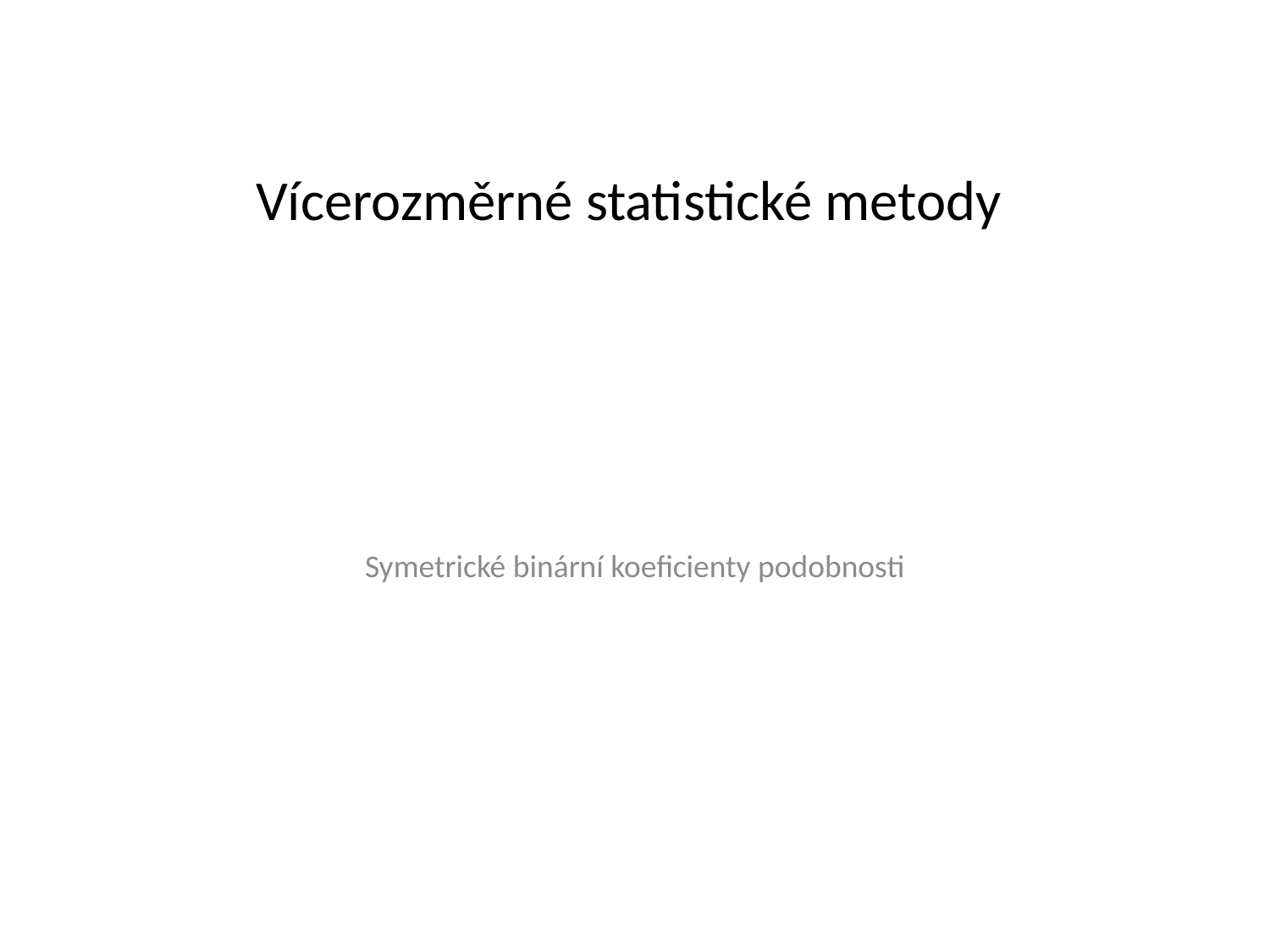

# Vícerozměrné statistické metody
Symetrické binární koeficienty podobnosti